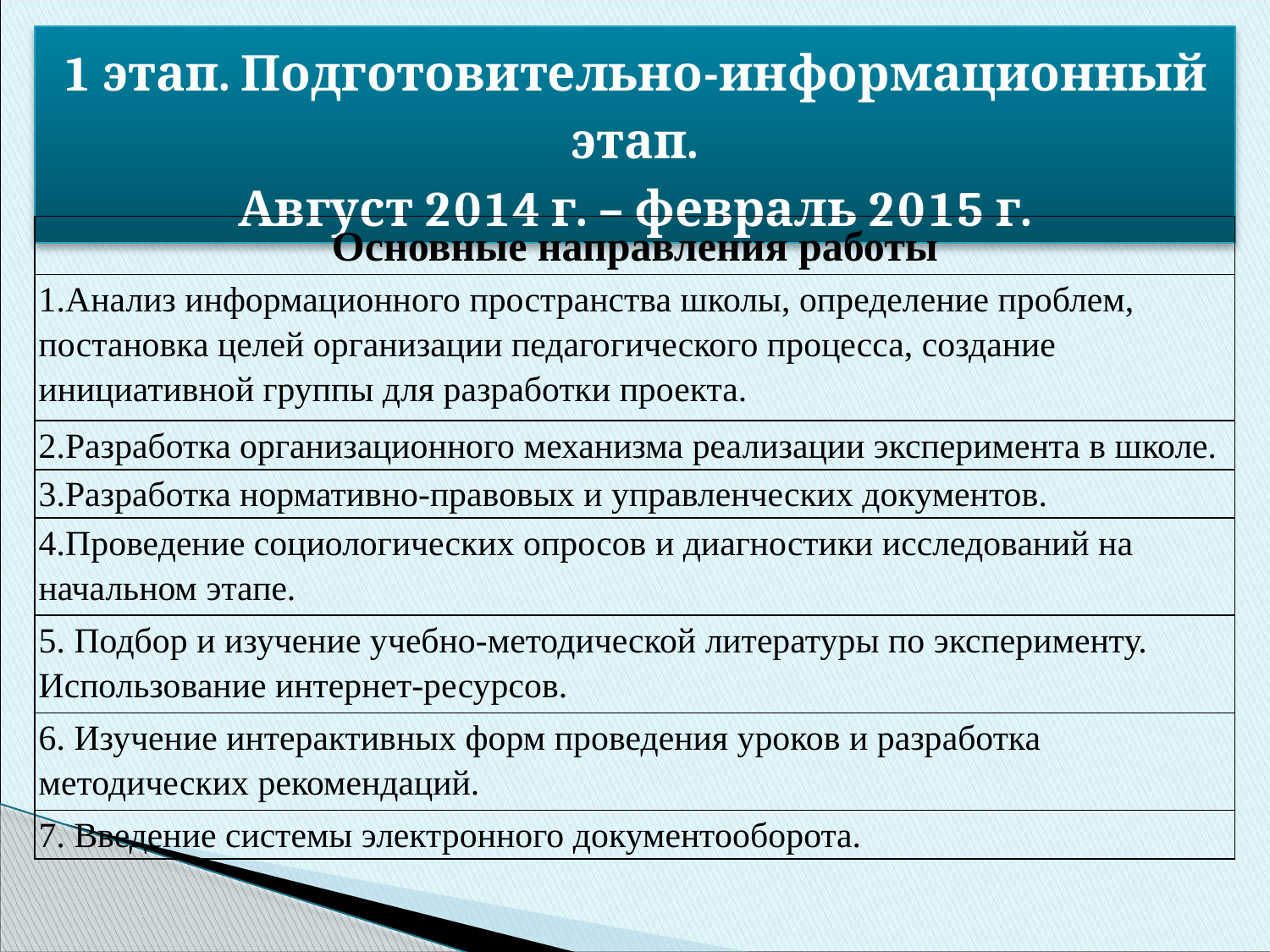

1 этап. Подготовительно-информационный этап.
Август 2014 г. – февраль 2015 г.
| Основные направления работы |
| --- |
| 1.Анализ информационного пространства школы, определение проблем, постановка целей организации педагогического процесса, создание инициативной группы для разработки проекта. |
| 2.Разработка организационного механизма реализации эксперимента в школе. |
| 3.Разработка нормативно-правовых и управленческих документов. |
| 4.Проведение социологических опросов и диагностики исследований на начальном этапе. |
| 5. Подбор и изучение учебно-методической литературы по эксперименту. Использование интернет-ресурсов. |
| 6. Изучение интерактивных форм проведения уроков и разработка методических рекомендаций. |
| 7. Введение системы электронного документооборота. |